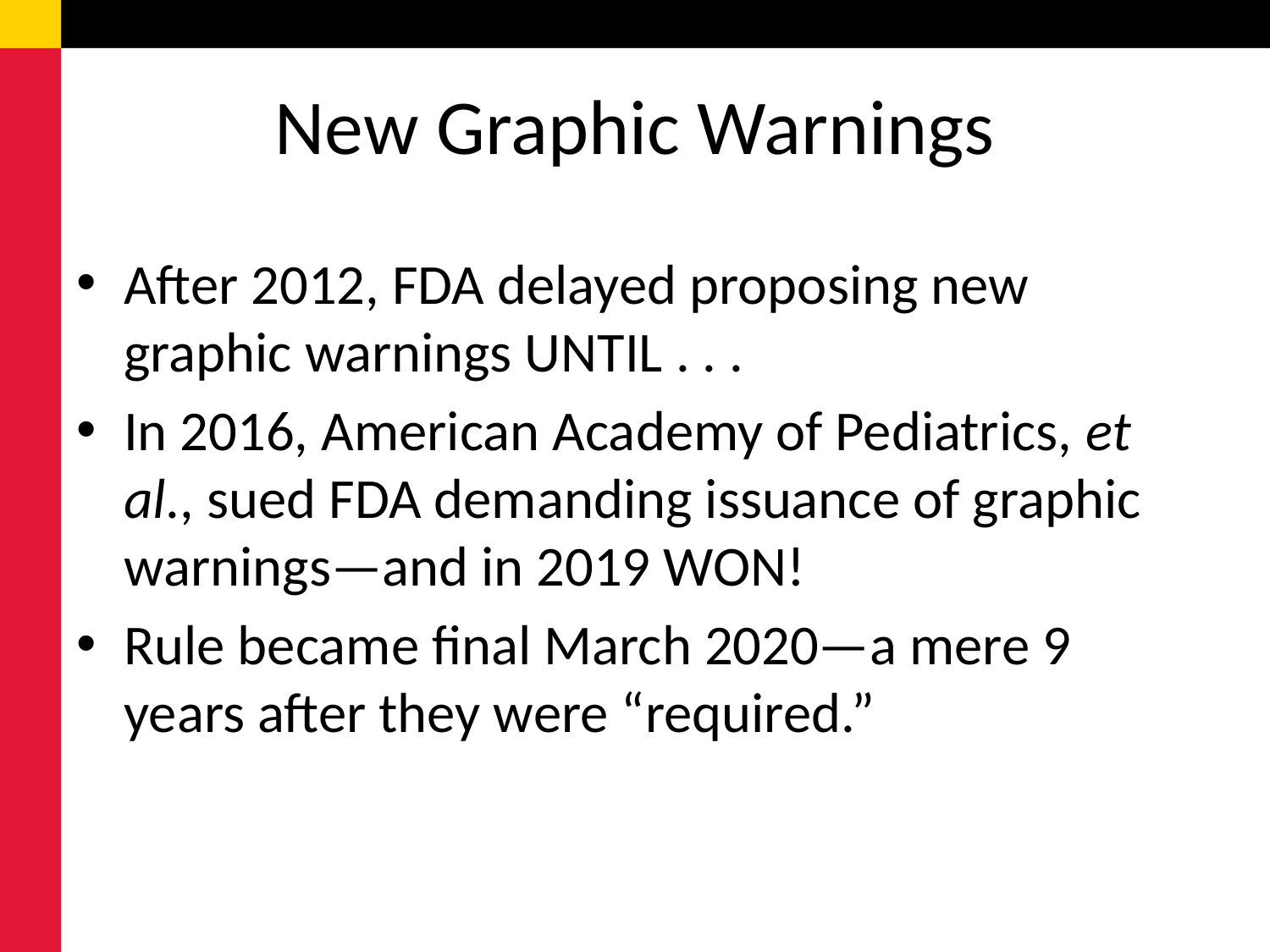

# New Graphic Warnings
After 2012, FDA delayed proposing new graphic warnings UNTIL . . .
In 2016, American Academy of Pediatrics, et al., sued FDA demanding issuance of graphic warnings—and in 2019 WON!
Rule became final March 2020—a mere 9 years after they were “required.”